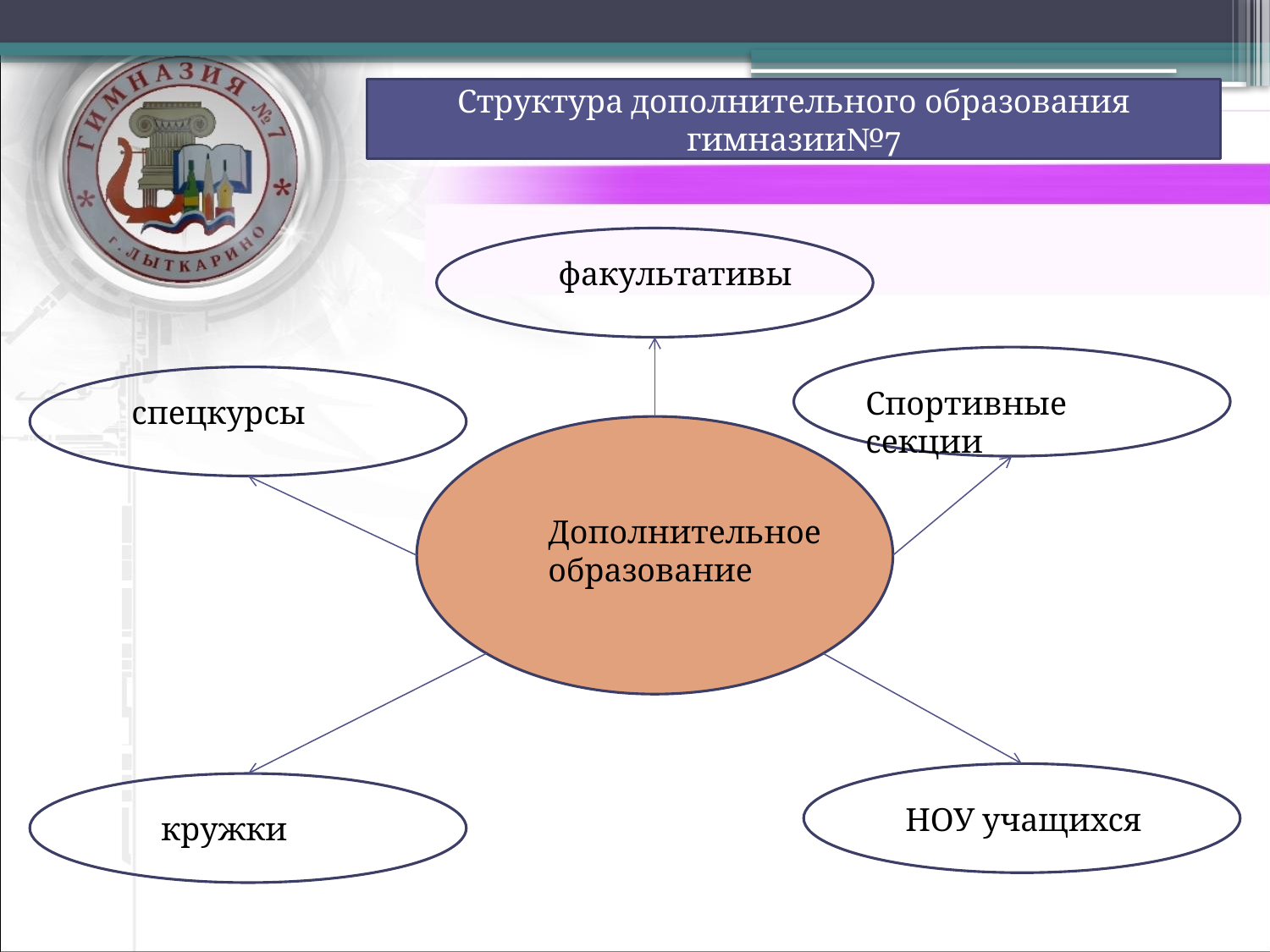

Структура дополнительного образования гимназии№7

факультативы

Спортивные секции
спецкурсы

Дополнительное образование

НОУ учащихся
кружки